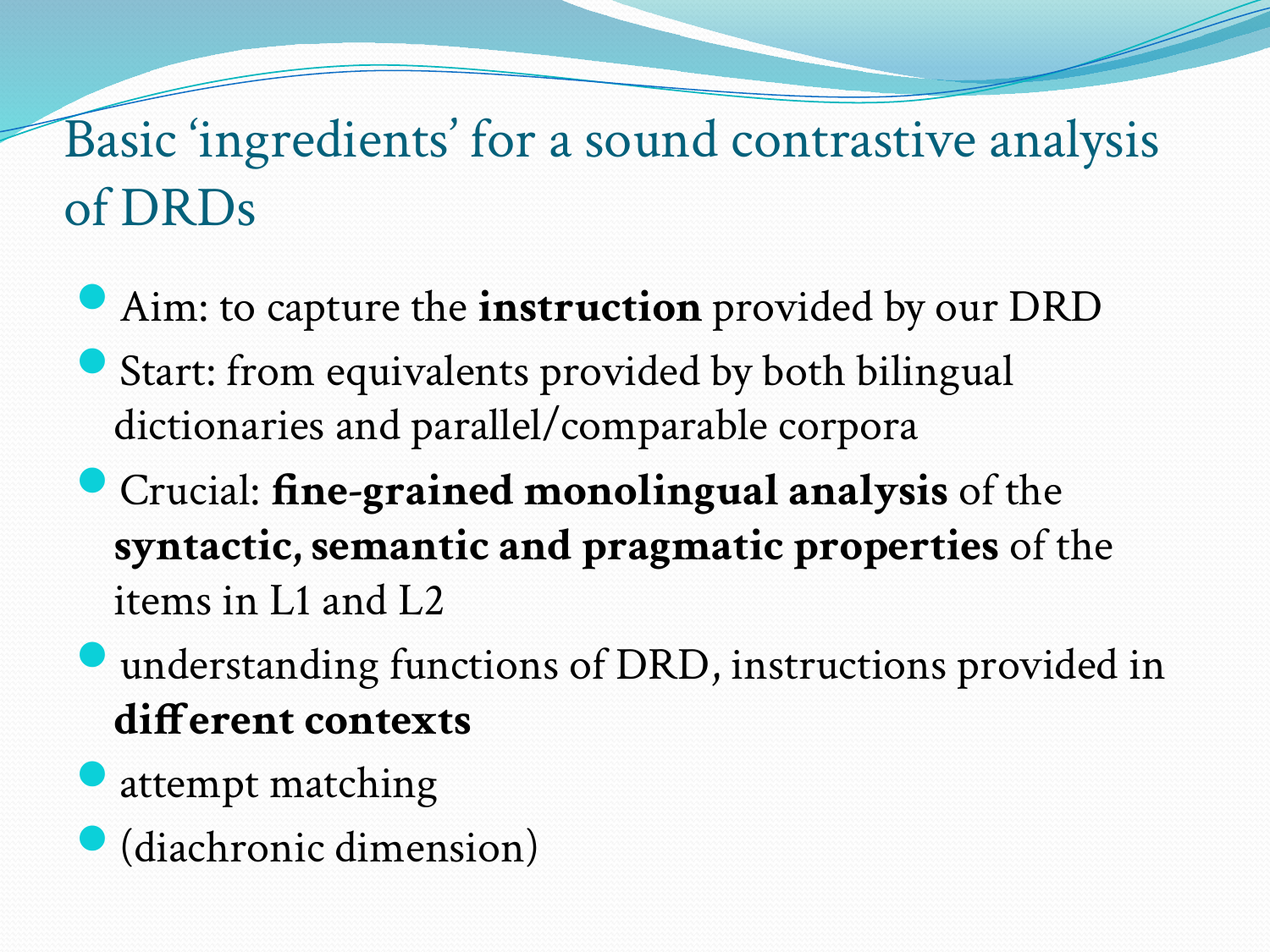

# Basic ‘ingredients’ for a sound contrastive analysis of DRDs
Aim: to capture the instruction provided by our DRD
Start: from equivalents provided by both bilingual dictionaries and parallel/comparable corpora
Crucial: fine-grained monolingual analysis of the syntactic, semantic and pragmatic properties of the items in L1 and L2
understanding functions of DRD, instructions provided in different contexts
attempt matching
(diachronic dimension)